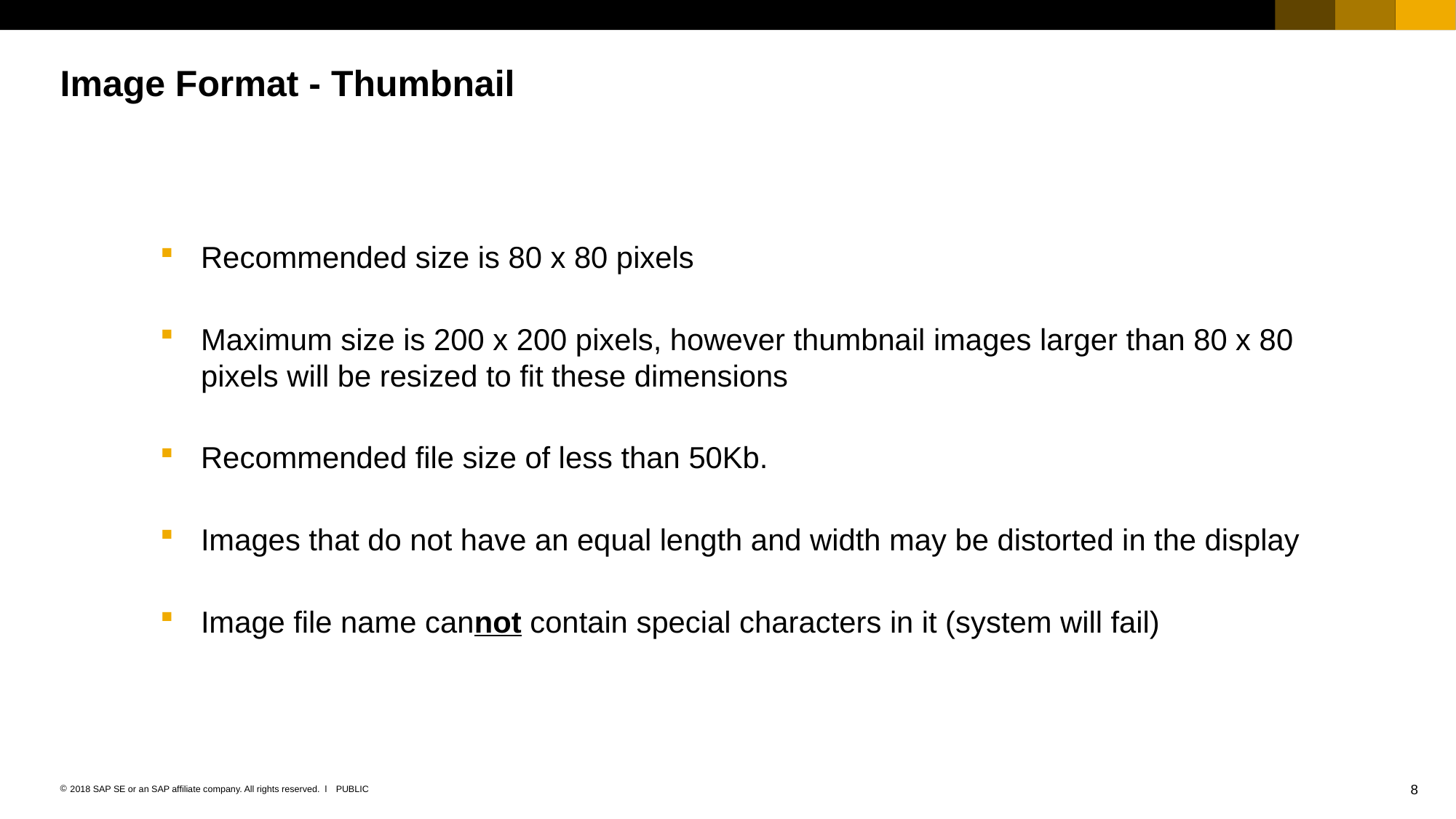

# Image Format - Thumbnail
Recommended size is 80 x 80 pixels
Maximum size is 200 x 200 pixels, however thumbnail images larger than 80 x 80 pixels will be resized to fit these dimensions
Recommended file size of less than 50Kb.
Images that do not have an equal length and width may be distorted in the display
Image file name cannot contain special characters in it (system will fail)